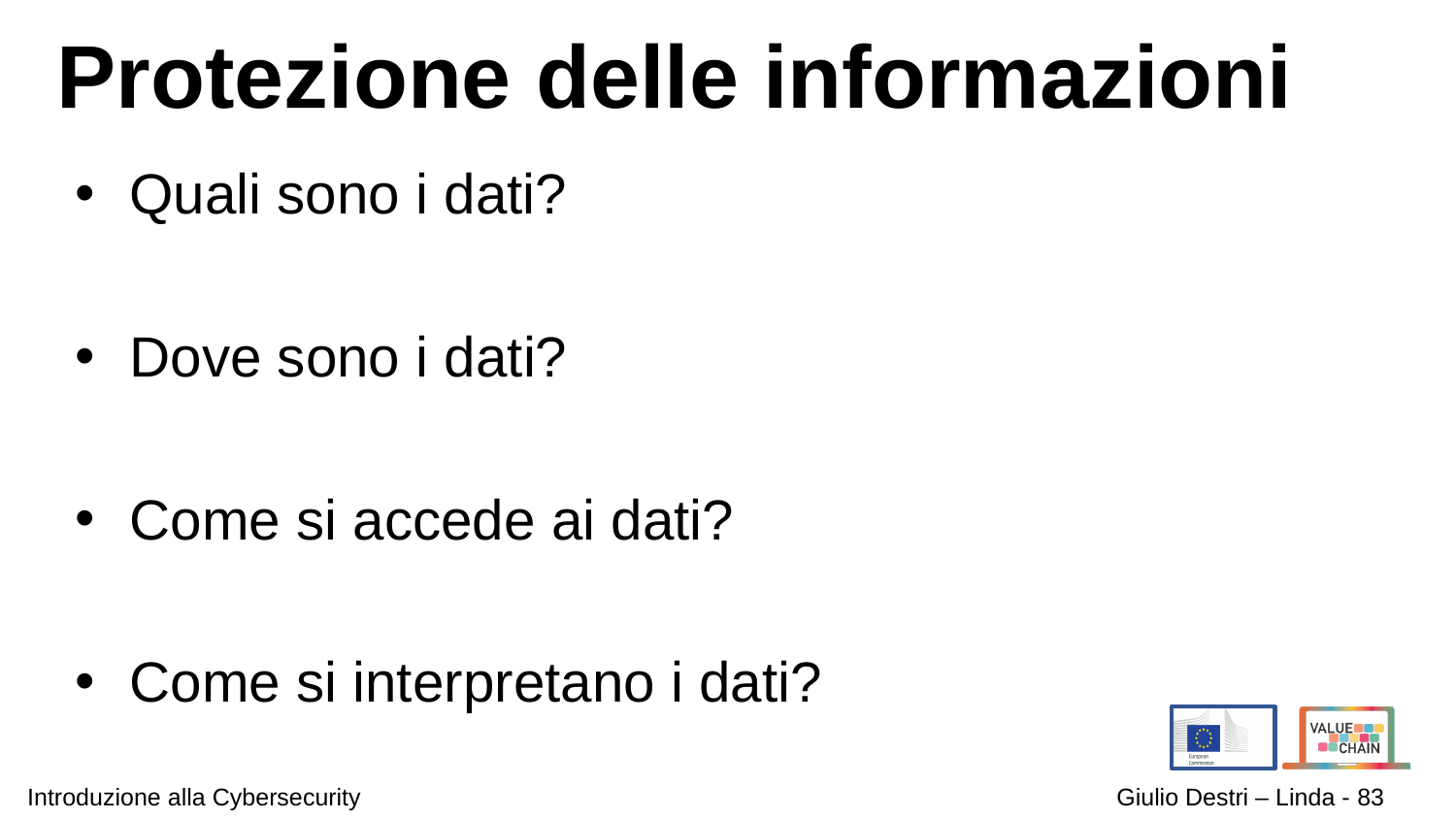

# Protezione delle informazioni
Quali sono i dati?

Dove sono i dati?

Come si accede ai dati?

Come si interpretano i dati?